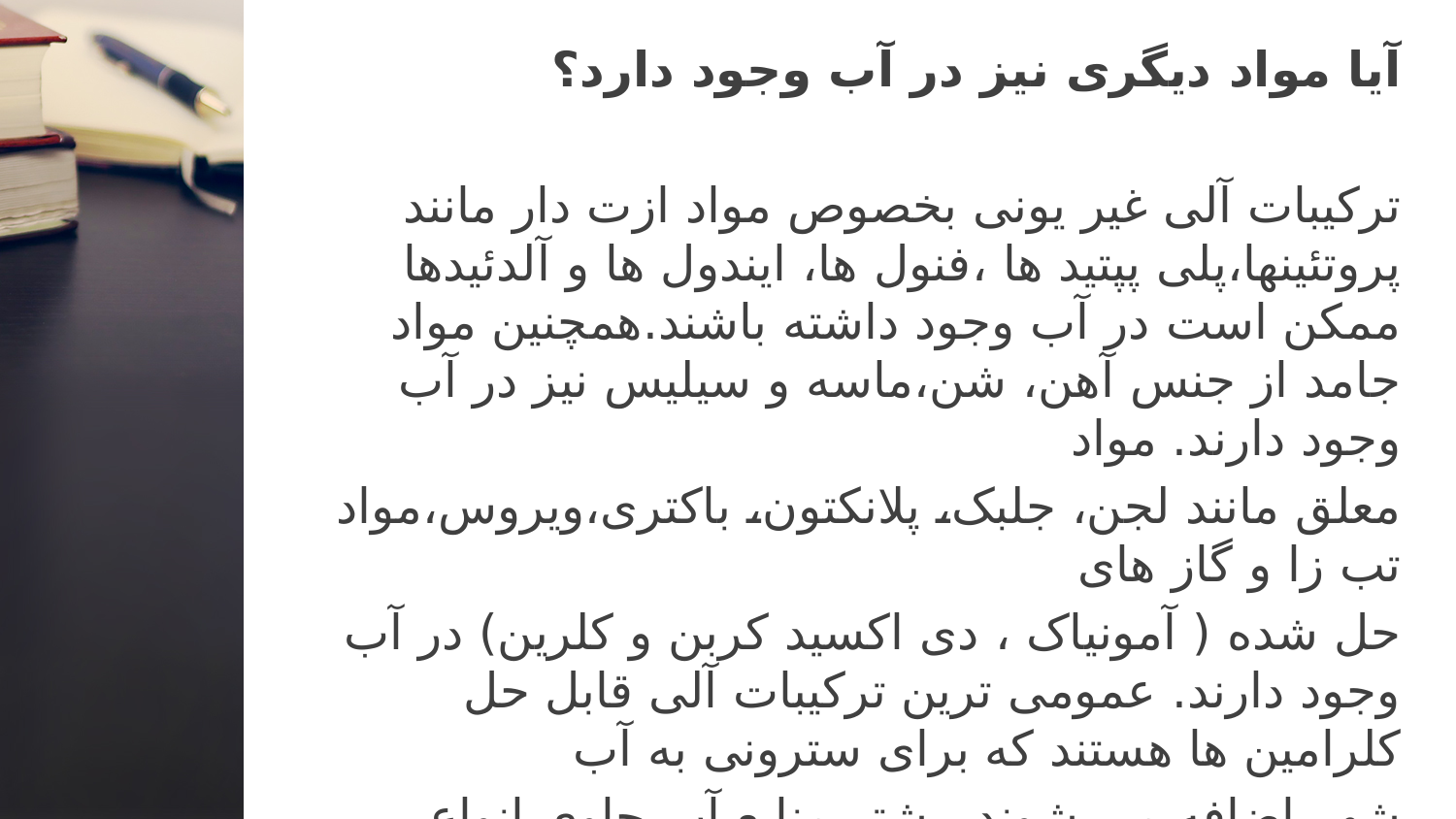

آیا مواد دیگری نیز در آب وجود دارد؟

ترکیبات آلی غیر یونی بخصوص مواد ازت دار مانند پروتئینها،پلی پپتید ها ،فنول ها، ایندول ها و آلدئیدها ممکن است در آب وجود داشته باشند.همچنین مواد جامد از جنس آهن، شن،ماسه و سیلیس نیز در آب وجود دارند. مواد
معلق مانند لجن، جلبک، پلانکتون، باکتری،ویروس،مواد تب زا و گاز های
حل شده ( آمونیاک ، دی اکسید کربن و کلرین) در آب وجود دارند. عمومی ترین ترکیبات آلی قابل حل کلرامین ها هستند که برای سترونی به آب
شهر اضافه می شوند.بیشتر منابع آب حاوی انواع باکتریها (فلاووباکتریوم،     آکروموباکتریوم،سراتیا،سودوموناس و چندین نوع مایکوباکتریوم) هستند.